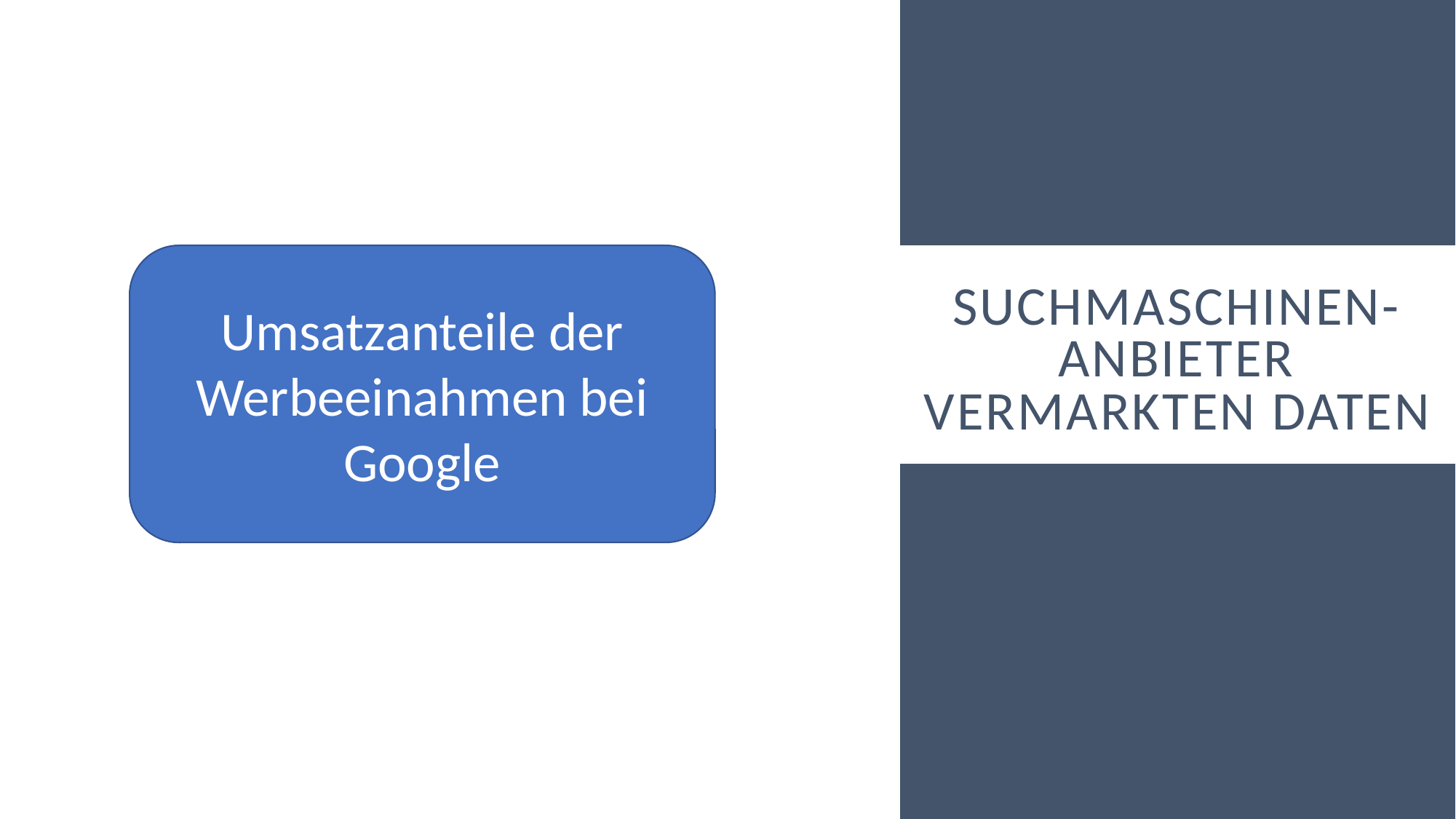

Umsatzanteile der Werbeeinahmen bei Google

# Suchmaschinen-anbieter vermarkten Daten
29